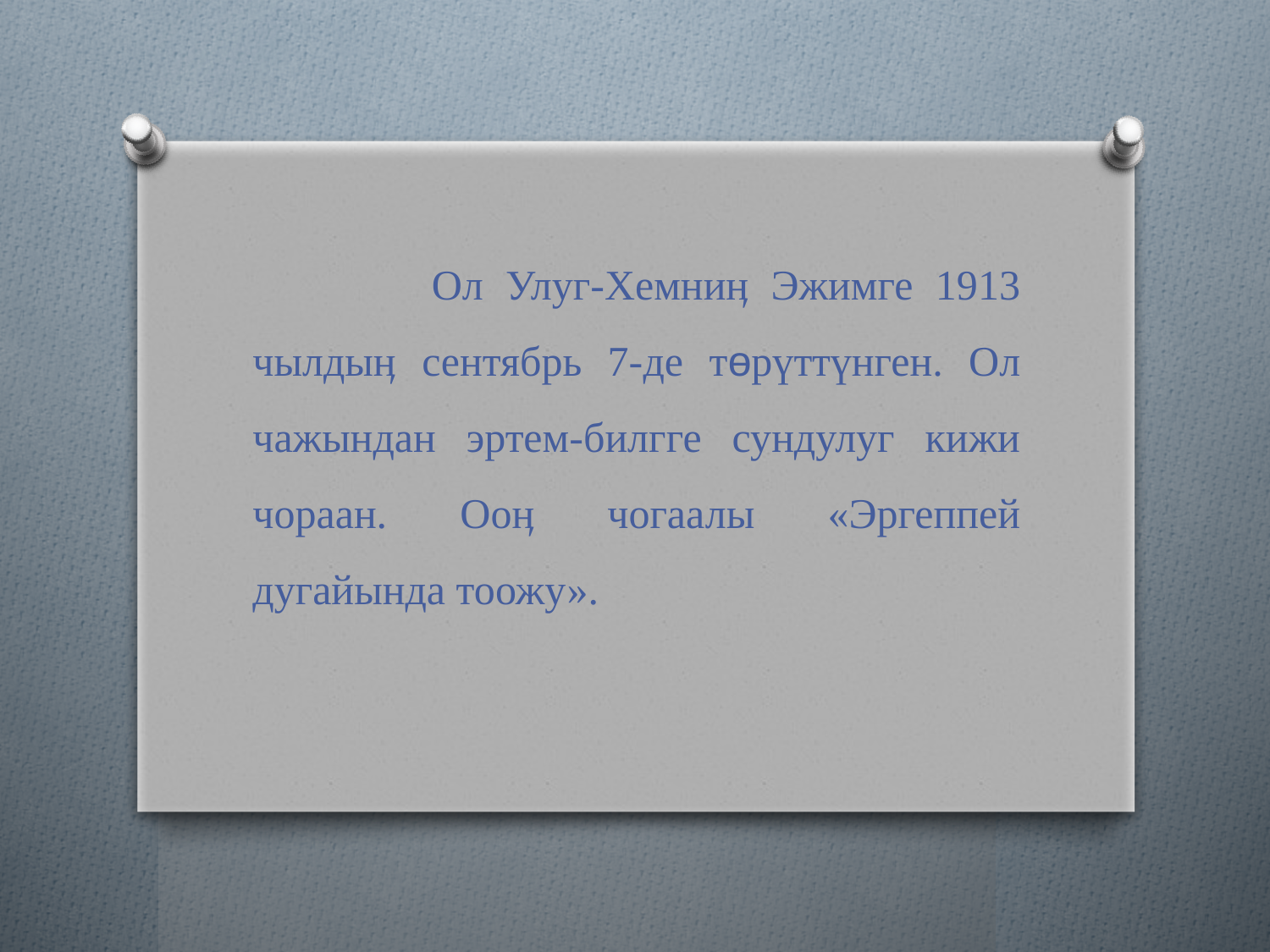

Ол Улуг-Хемниӊ Эжимге 1913 чылдыӊ сентябрь 7-де төрүттүнген. Ол чажындан эртем-билгге сундулуг кижи чораан. Ооӊ чогаалы «Эргеппей дугайында тоожу».